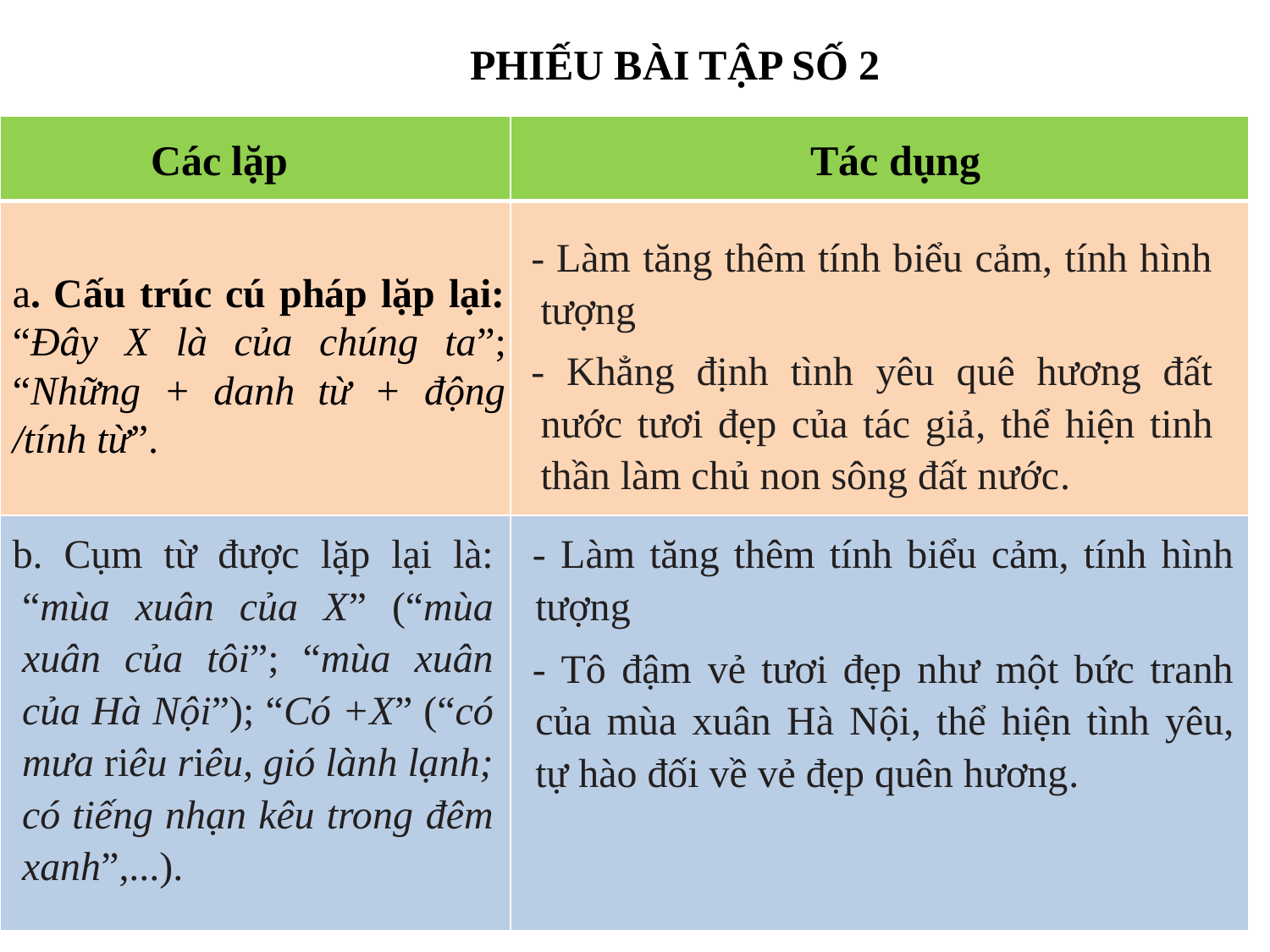

PHIẾU BÀI TẬP SỐ 2
|  |  |
| --- | --- |
|  |  |
|  |  |
Các lặp
Tác dụng
- Làm tăng thêm tính biểu cảm, tính hình tượng
- Khẳng định tình yêu quê hương đất nước tươi đẹp của tác giả, thể hiện tinh thần làm chủ non sông đất nước.
a. Cấu trúc cú pháp lặp lại: “Đây X là của chúng ta”; “Những + danh từ + động /tính từ”.
b. Cụm từ được lặp lại là: “mùa xuân của X” (“mùa xuân của tôi”; “mùa xuân của Hà Nội”); “Có +X” (“có mưa riêu riêu, gió lành lạnh; có tiếng nhạn kêu trong đêm xanh”,...).
- Làm tăng thêm tính biểu cảm, tính hình tượng
- Tô đậm vẻ tươi đẹp như một bức tranh của mùa xuân Hà Nội, thể hiện tình yêu, tự hào đối về vẻ đẹp quên hương.